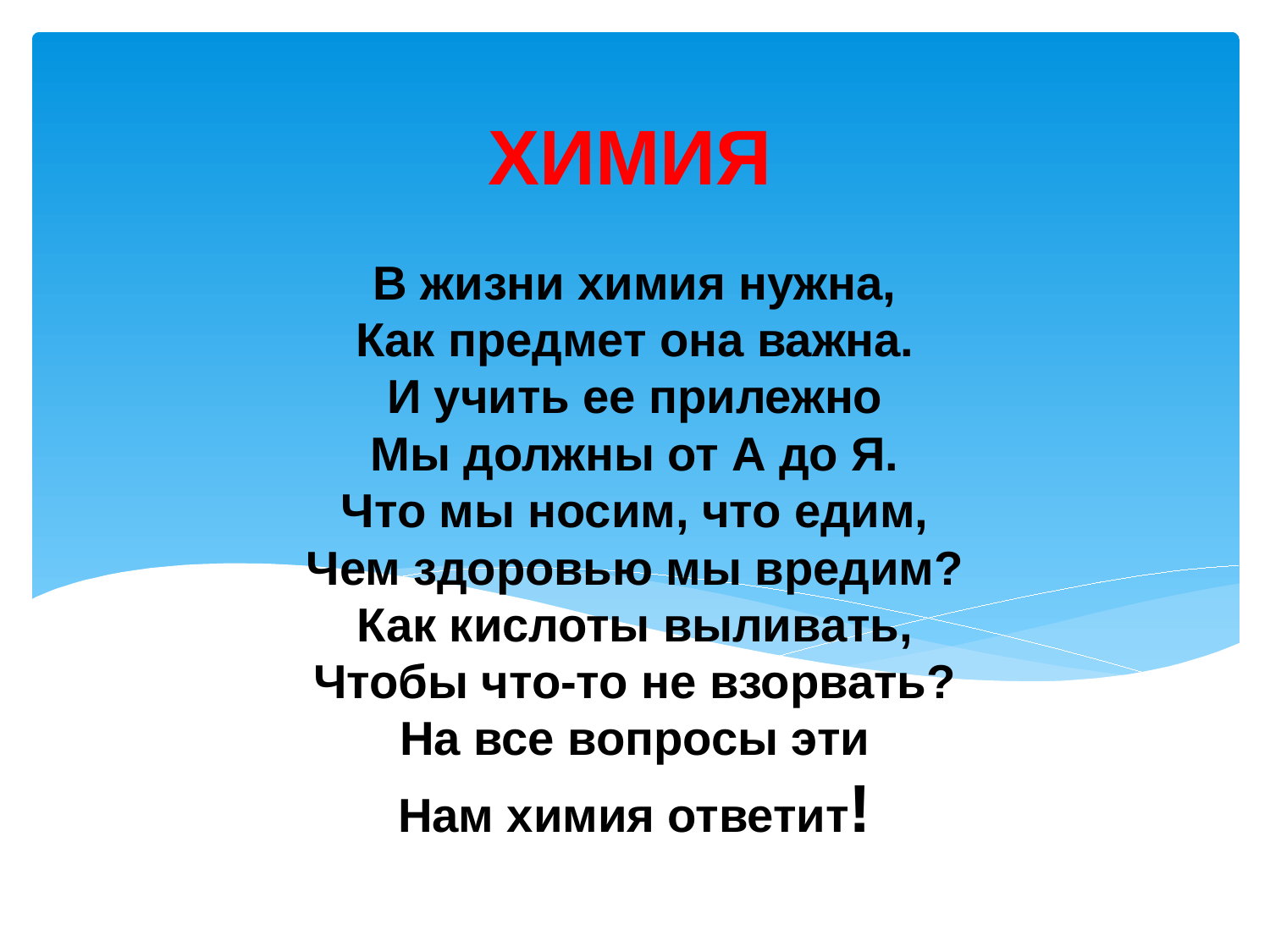

ХИМИЯ
# В жизни химия нужна, Как предмет она важна. И учить ее прилежно Мы должны от А до Я. Что мы носим, что едим, Чем здоровью мы вредим? Как кислоты выливать, Чтобы что-то не взорвать? На все вопросы эти Нам химия ответит!